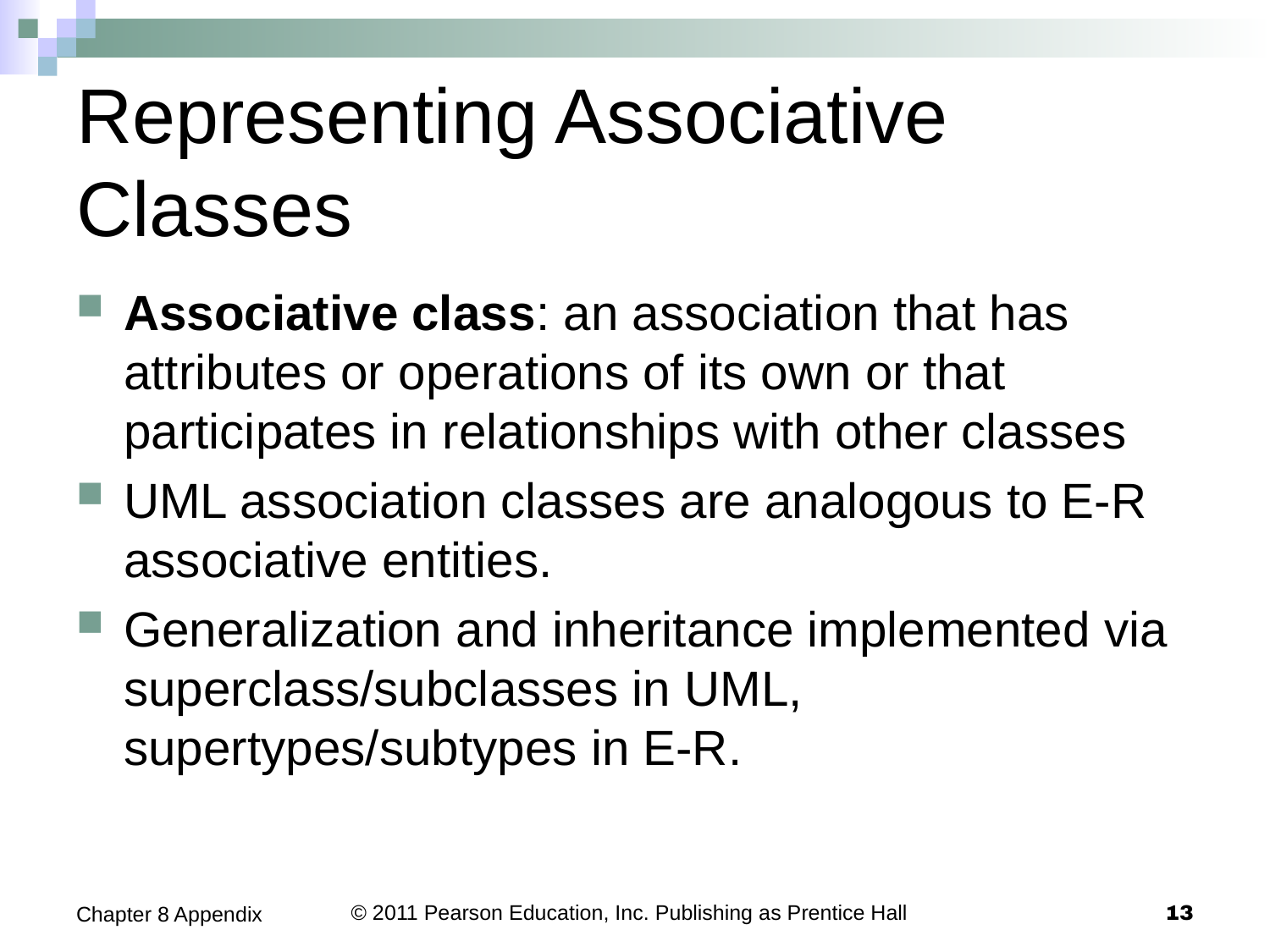

# Representing Associative Classes
Associative class: an association that has attributes or operations of its own or that participates in relationships with other classes
UML association classes are analogous to E-R associative entities.
Generalization and inheritance implemented via superclass/subclasses in UML, supertypes/subtypes in E-R.

Chapter 8 Appendix
© 2011 Pearson Education, Inc. Publishing as Prentice Hall
13